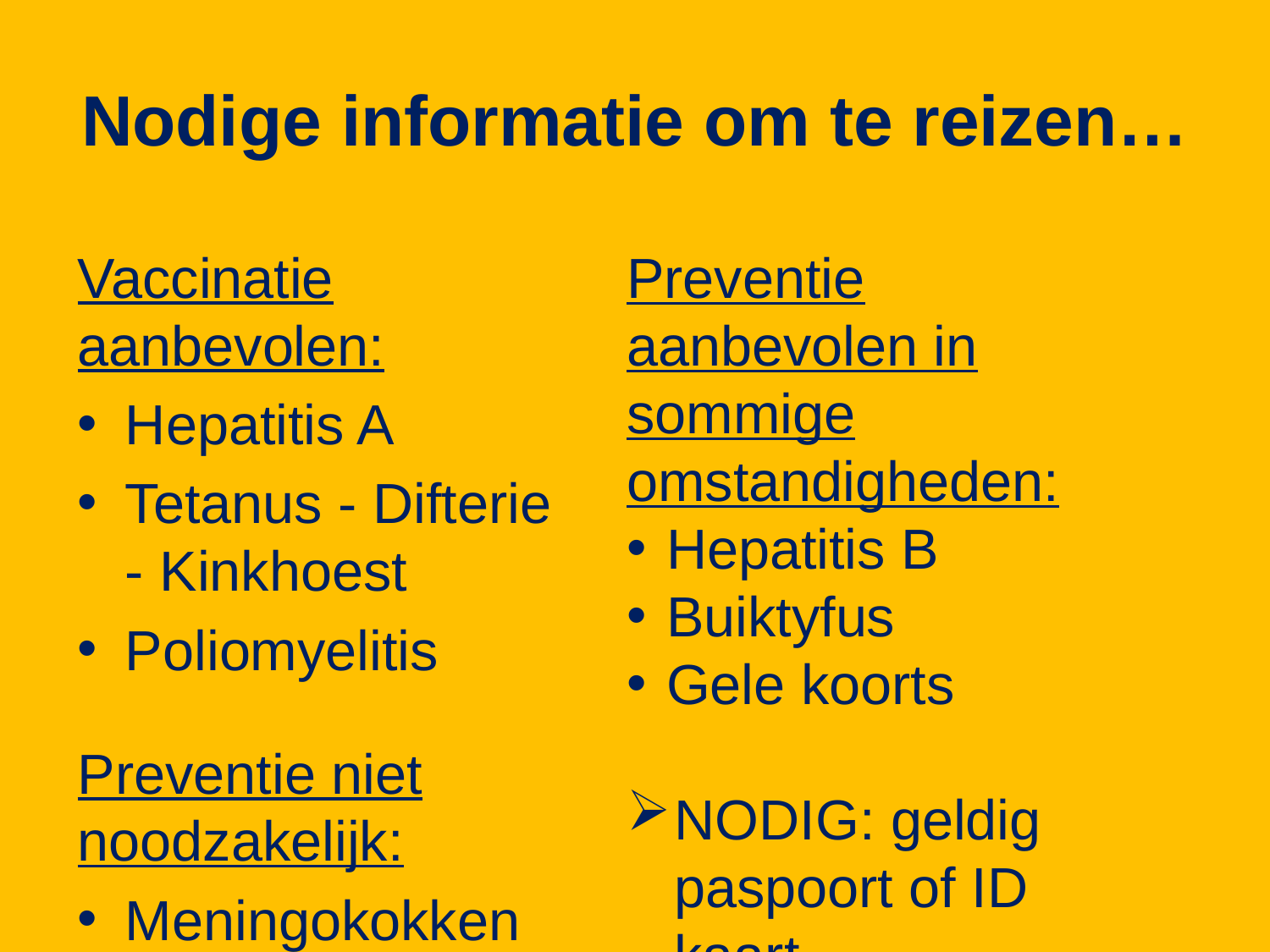

# Nodige informatie om te reizen…
Vaccinatie aanbevolen:
Hepatitis A
Tetanus - Difterie - Kinkhoest
Poliomyelitis

Preventie niet noodzakelijk:
Meningokokkenmeningitis
Malaria

Preventie aanbevolen in sommige omstandigheden:
Hepatitis B
Buiktyfus
Gele koorts

NODIG: geldig paspoort of ID kaart